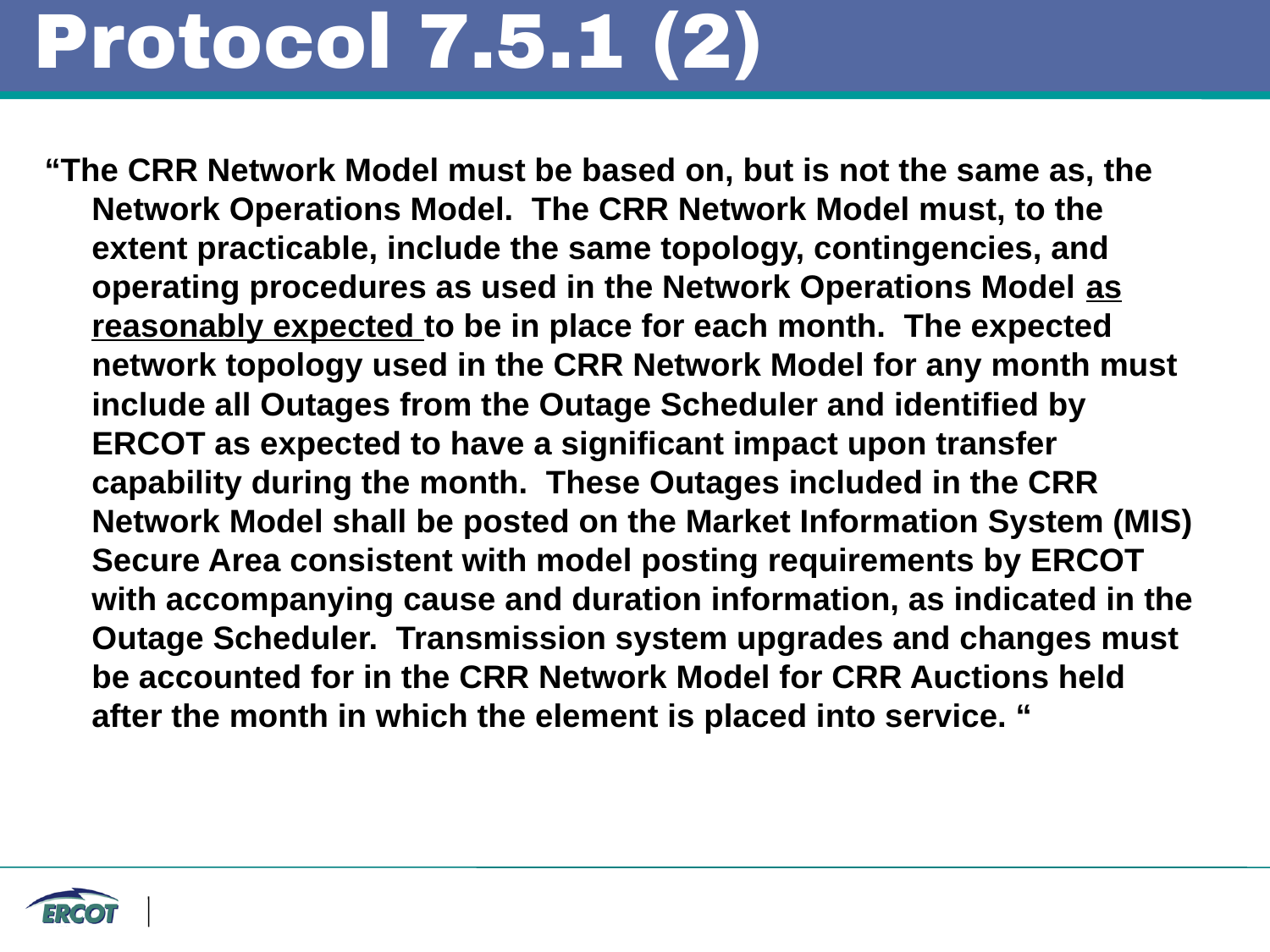

# Protocol 7.5.1 (2)
“The CRR Network Model must be based on, but is not the same as, the Network Operations Model.  The CRR Network Model must, to the extent practicable, include the same topology, contingencies, and operating procedures as used in the Network Operations Model as reasonably expected to be in place for each month.  The expected network topology used in the CRR Network Model for any month must include all Outages from the Outage Scheduler and identified by ERCOT as expected to have a significant impact upon transfer capability during the month.  These Outages included in the CRR Network Model shall be posted on the Market Information System (MIS) Secure Area consistent with model posting requirements by ERCOT with accompanying cause and duration information, as indicated in the Outage Scheduler.  Transmission system upgrades and changes must be accounted for in the CRR Network Model for CRR Auctions held after the month in which the element is placed into service. “